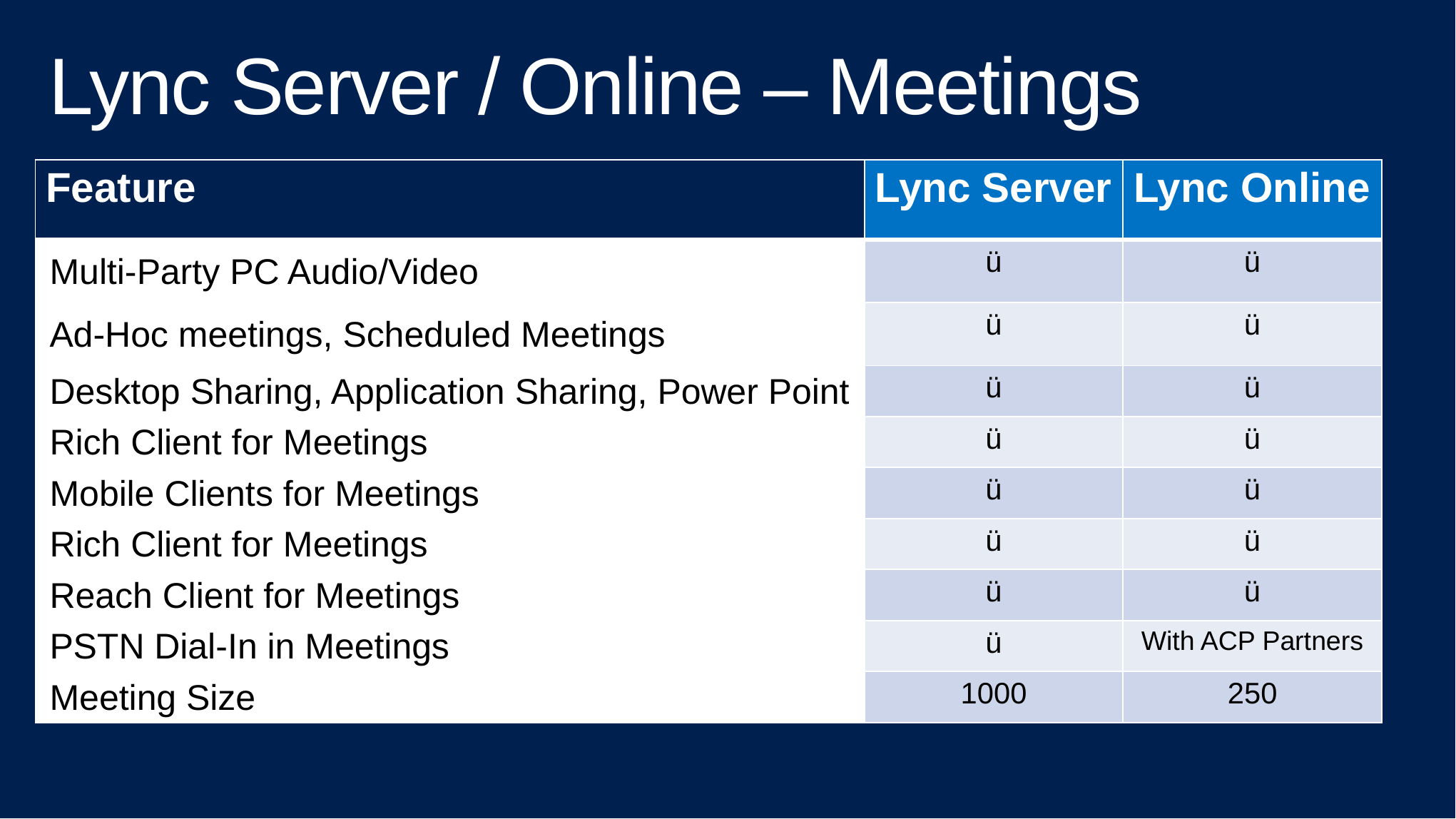

# Lync Server / Online – Meetings
| Feature | Lync Server | Lync Online |
| --- | --- | --- |
| Multi-Party PC Audio/Video | ü | ü |
| Ad-Hoc meetings, Scheduled Meetings | ü | ü |
| Desktop Sharing, Application Sharing, Power Point | ü | ü |
| Rich Client for Meetings | ü | ü |
| Mobile Clients for Meetings | ü | ü |
| Rich Client for Meetings | ü | ü |
| Reach Client for Meetings | ü | ü |
| PSTN Dial-In in Meetings | ü | With ACP Partners |
| Meeting Size | 1000 | 250 |